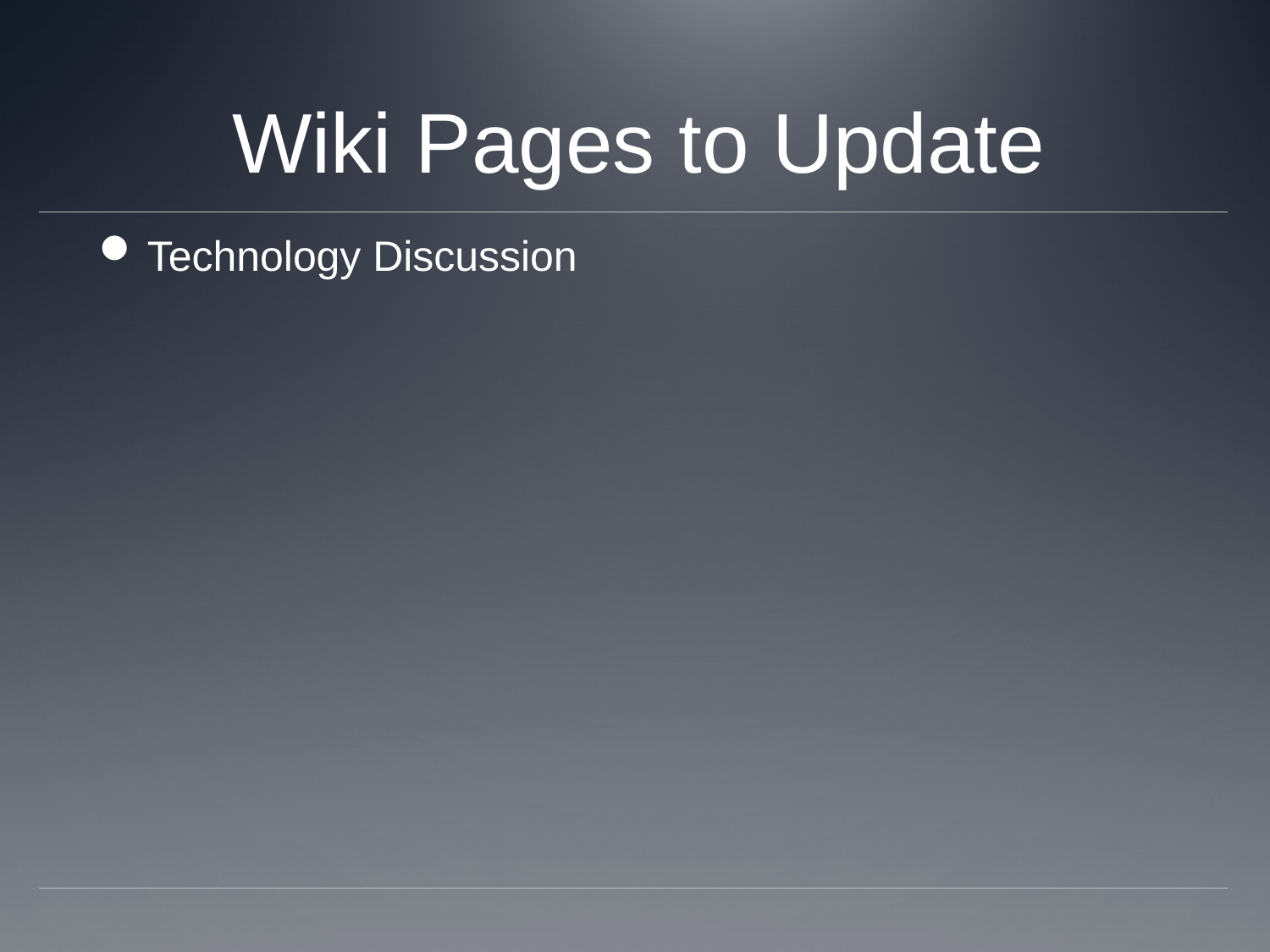

# Wiki Pages to Update
Technology Discussion